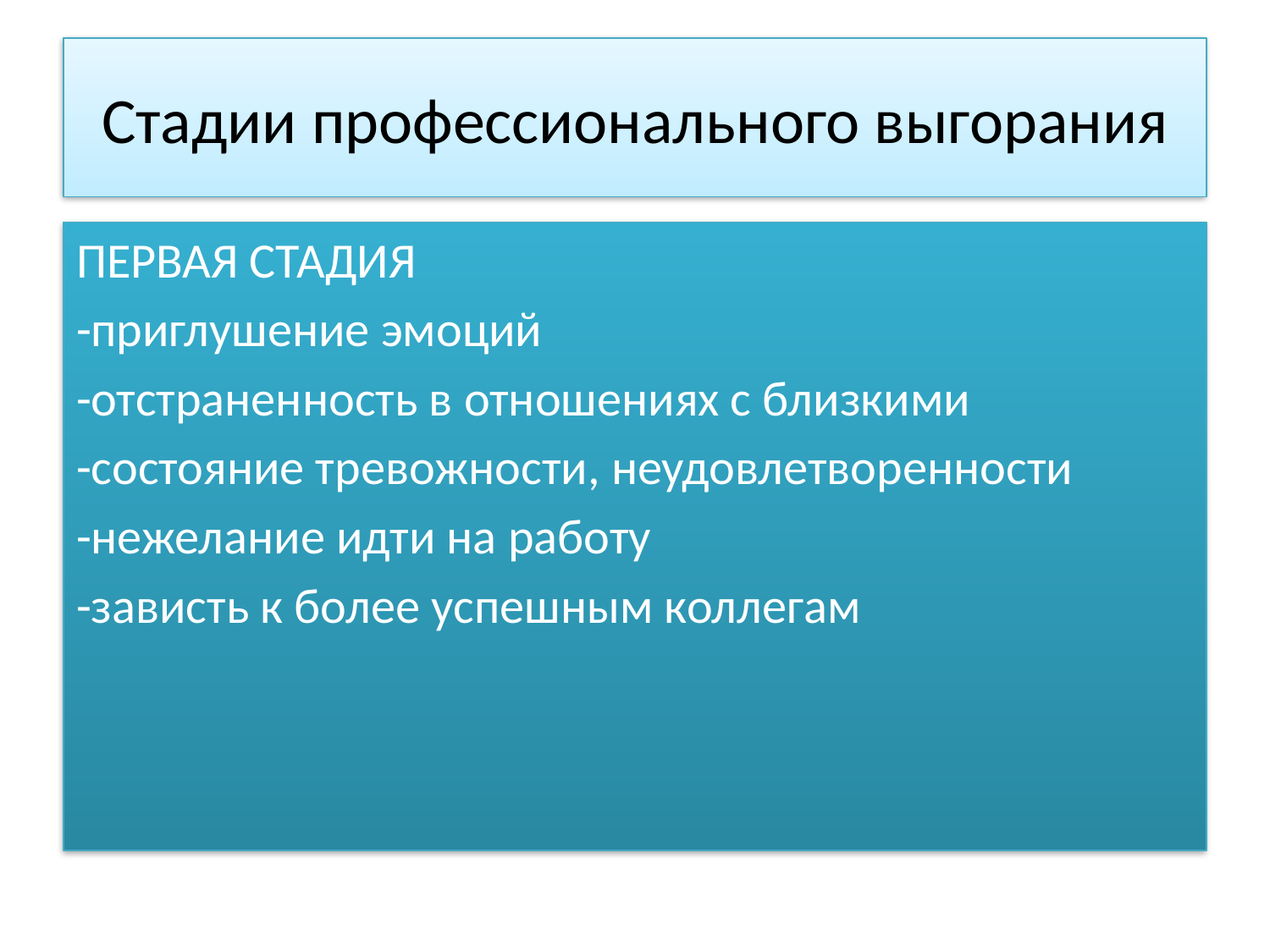

# Стадии профессионального выгорания
ПЕРВАЯ СТАДИЯ
-приглушение эмоций
-отстраненность в отношениях с близкими
-состояние тревожности, неудовлетворенности
-нежелание идти на работу
-зависть к более успешным коллегам